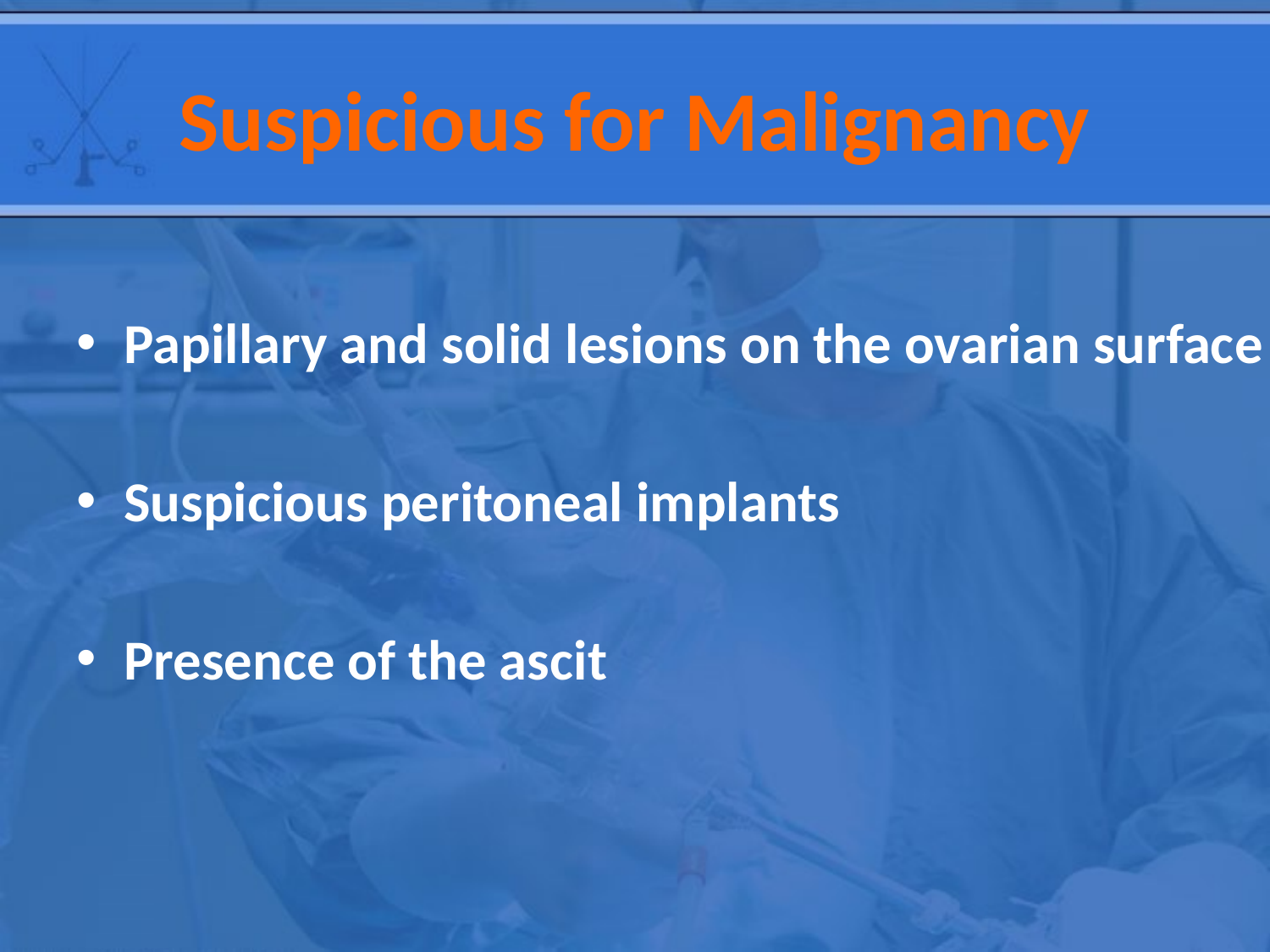

# Suspicious for Malignancy

Papillary and solid lesions on the ovarian surface

Suspicious peritoneal implants

Presence of the ascit